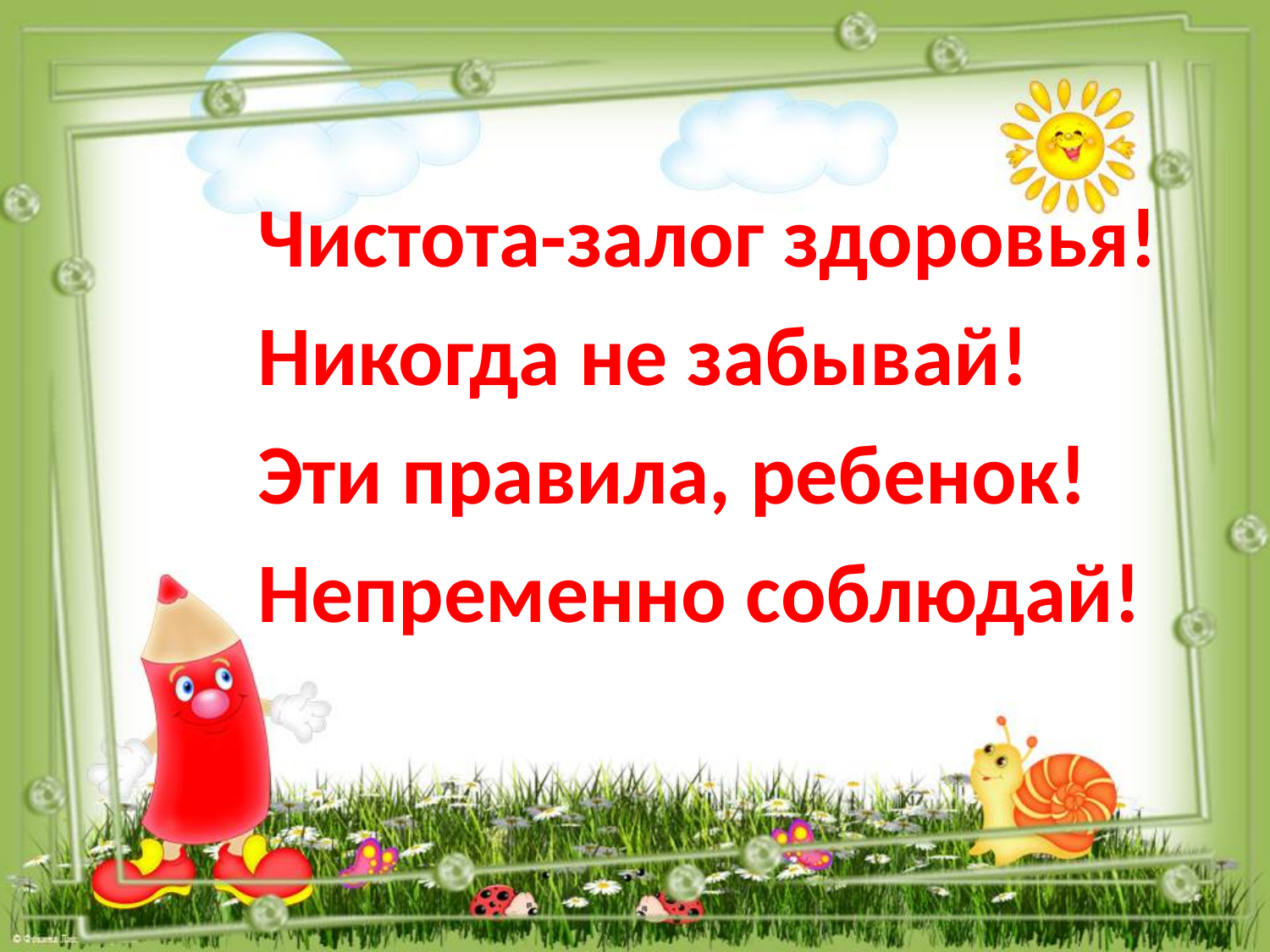

Чистота-залог здоровья!
Никогда не забывай!
Эти правила, ребенок!
Непременно соблюдай!